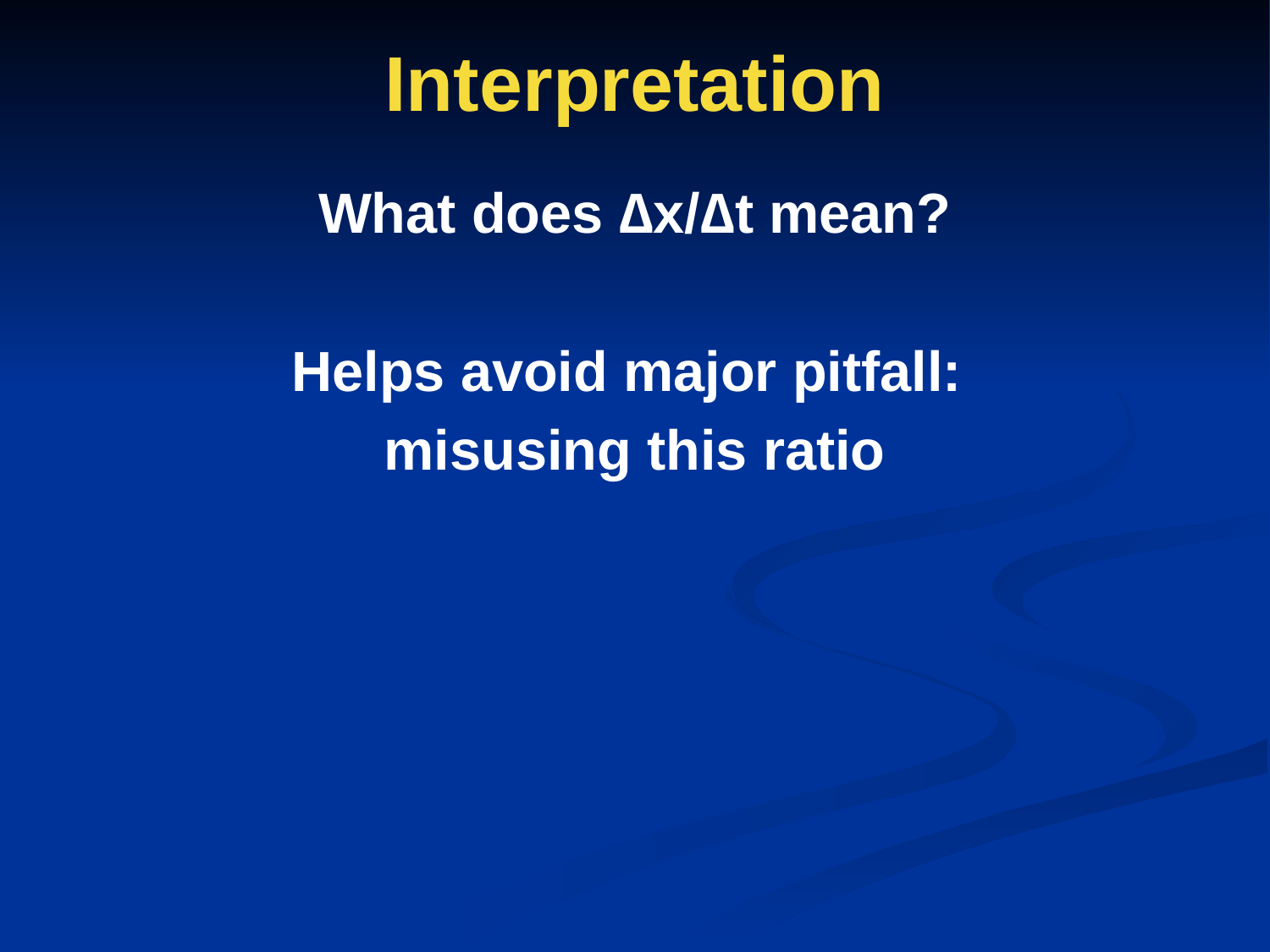

# Interpretation
What does ∆x/∆t mean?

Helps avoid major pitfall:
misusing this ratio